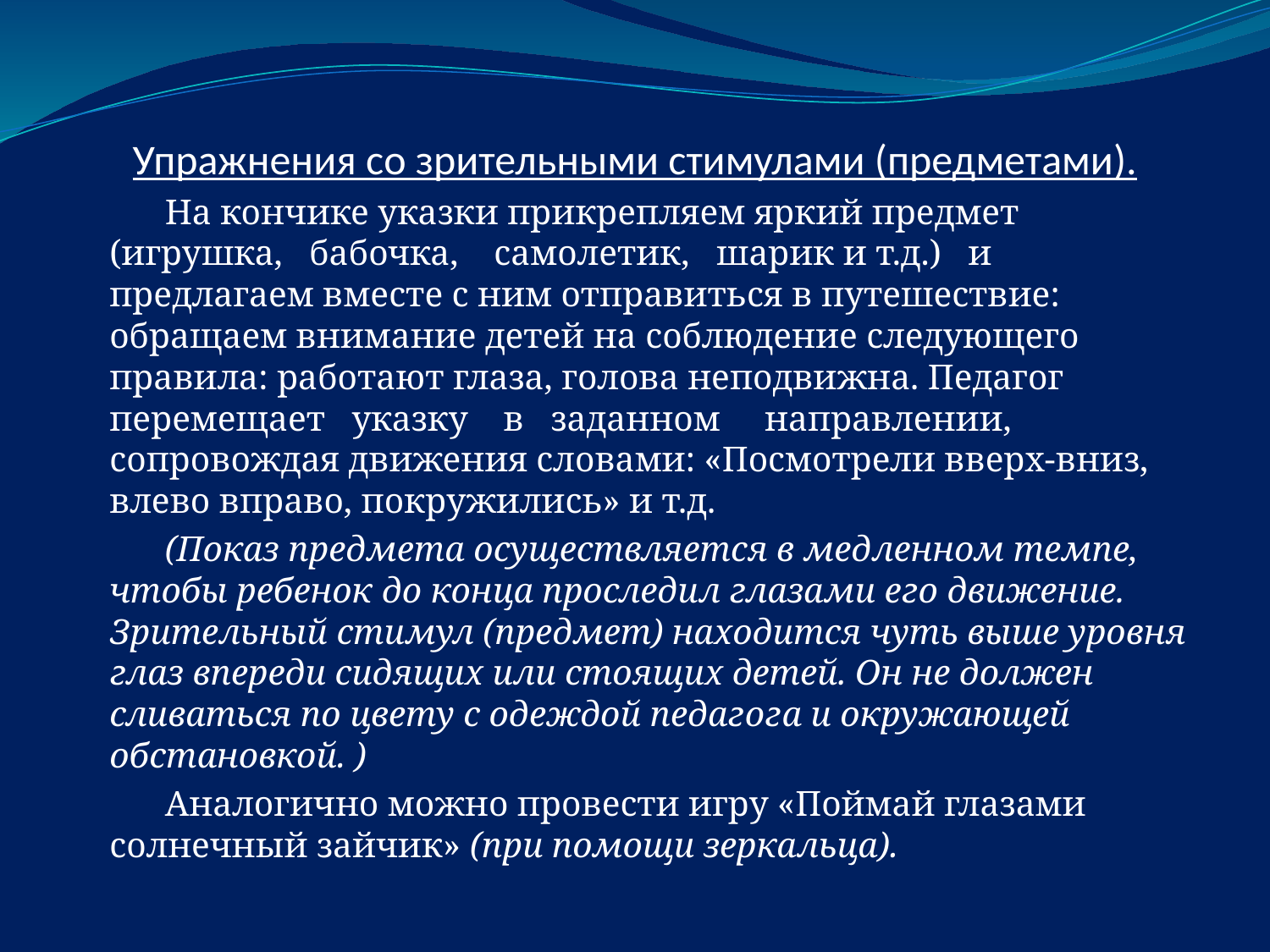

Упражнения со зрительными стимулами (предметами).
          На кончике указки прикрепляем яркий предмет (игрушка,   бабочка,    самолетик,   шарик и т.д.)   и предлагаем вместе с ним отправиться в путешествие: обращаем внимание детей на соблюдение следующего правила: работают глаза, голова неподвижна. Педагог перемещает   указку    в   заданном     направлении, сопровождая движения словами: «Посмотрели вверх-вниз, влево вправо, покружились» и т.д.
          (Показ предмета осуществляется в медленном темпе, чтобы ребенок до конца проследил глазами его движение. Зрительный стимул (предмет) находится чуть выше уровня глаз впереди сидящих или стоящих детей. Он не должен сливаться по цвету с одеждой педагога и окружающей обстановкой. )
          Аналогично можно провести игру «Поймай глазами солнечный зайчик» (при помощи зеркальца).